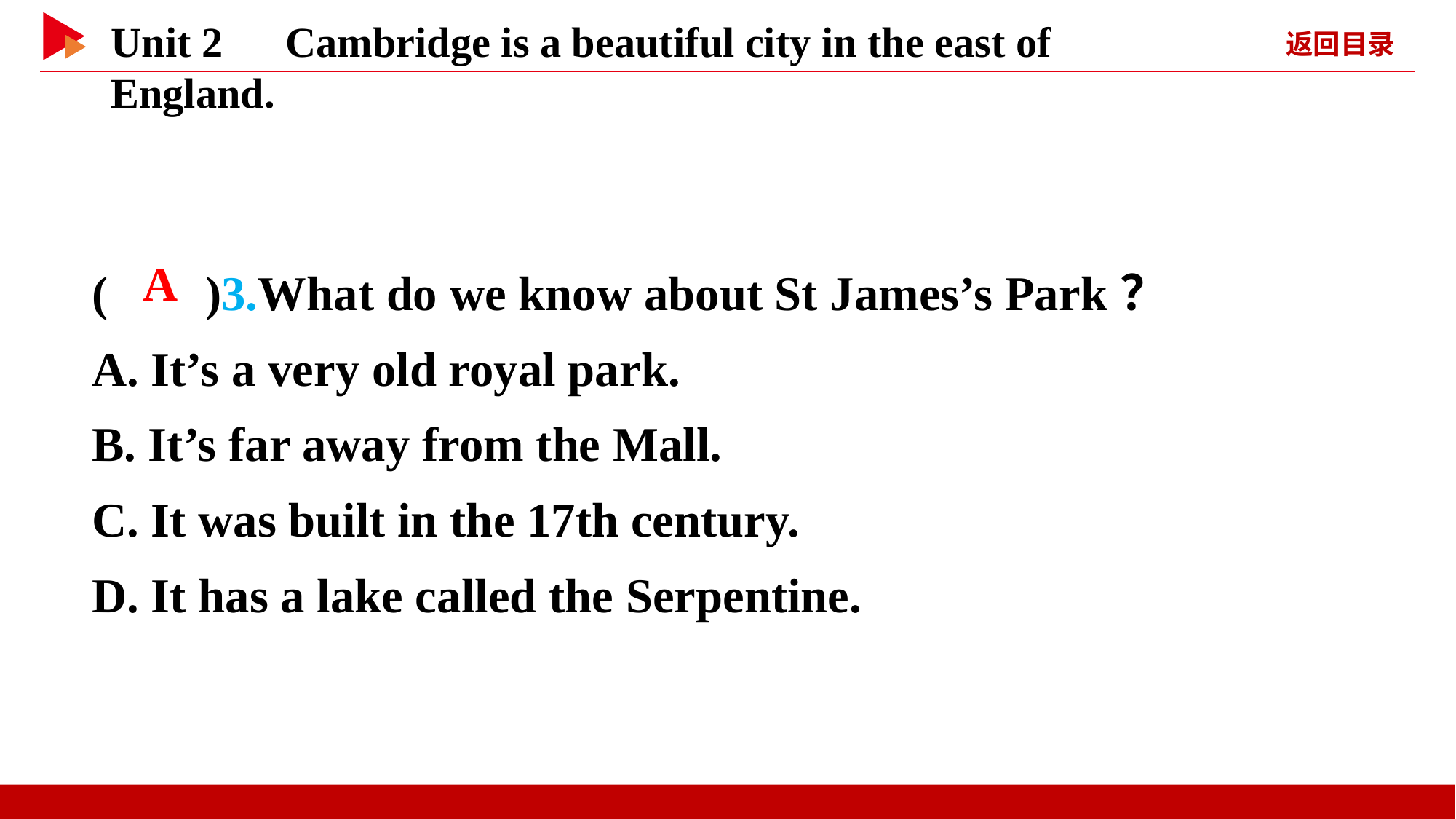

(        )3.What do we know about St James’s Park？
A. It’s a very old royal park.
B. It’s far away from the Mall.
C. It was built in the 17th century.
D. It has a lake called the Serpentine.
   A